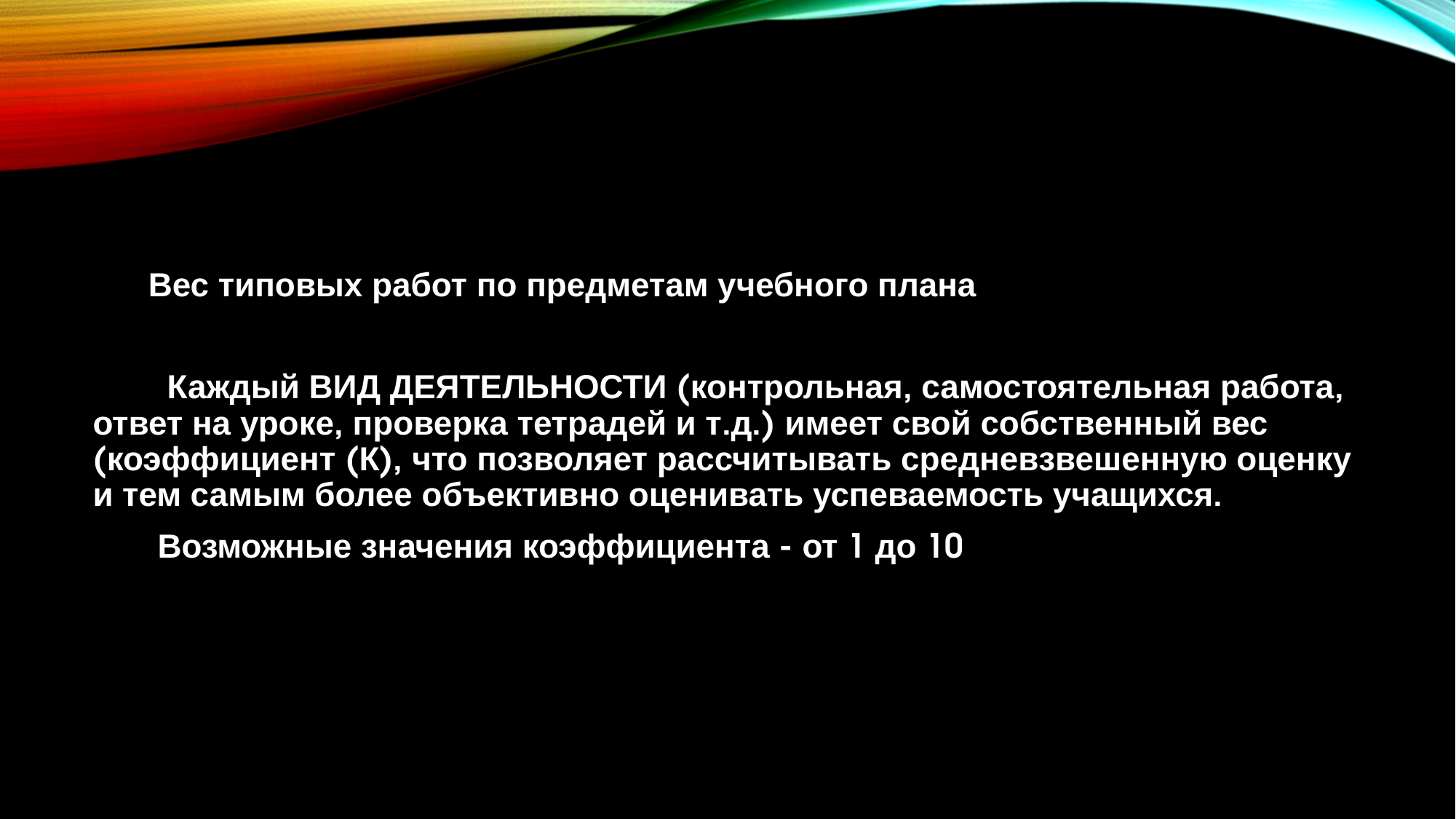

Вес типовых работ по предметам учебного плана

        Каждый ВИД ДЕЯТЕЛЬНОСТИ (контрольная, самостоятельная работа, ответ на уроке, проверка тетрадей и т.д.) имеет свой собственный вес (коэффициент (К), что позволяет рассчитывать средневзвешенную оценку и тем самым более объективно оценивать успеваемость учащихся.
       Возможные значения коэффициента - от 1 до 10